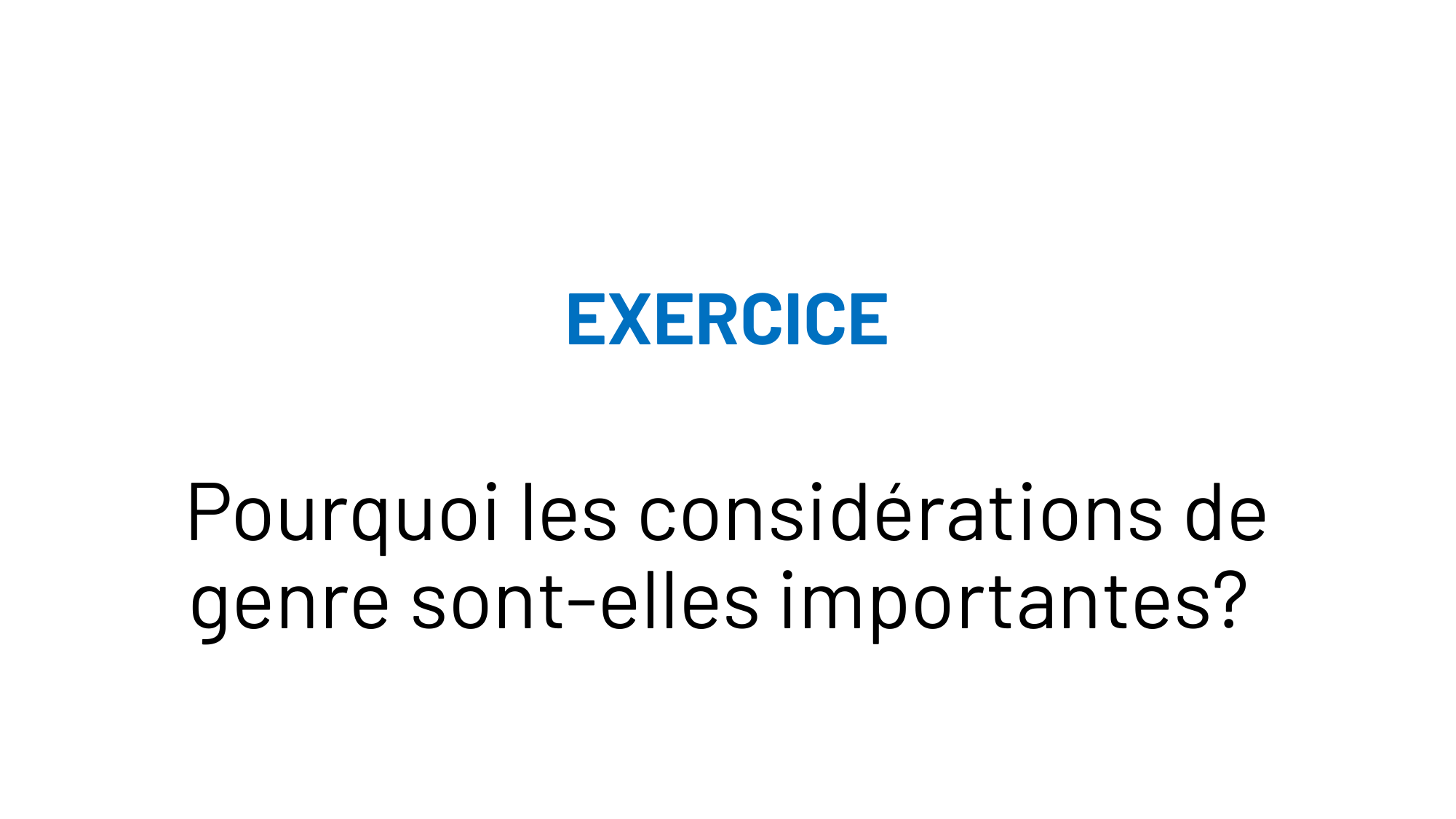

EXERCICE

Pourquoi les considérations de genre sont-elles importantes?